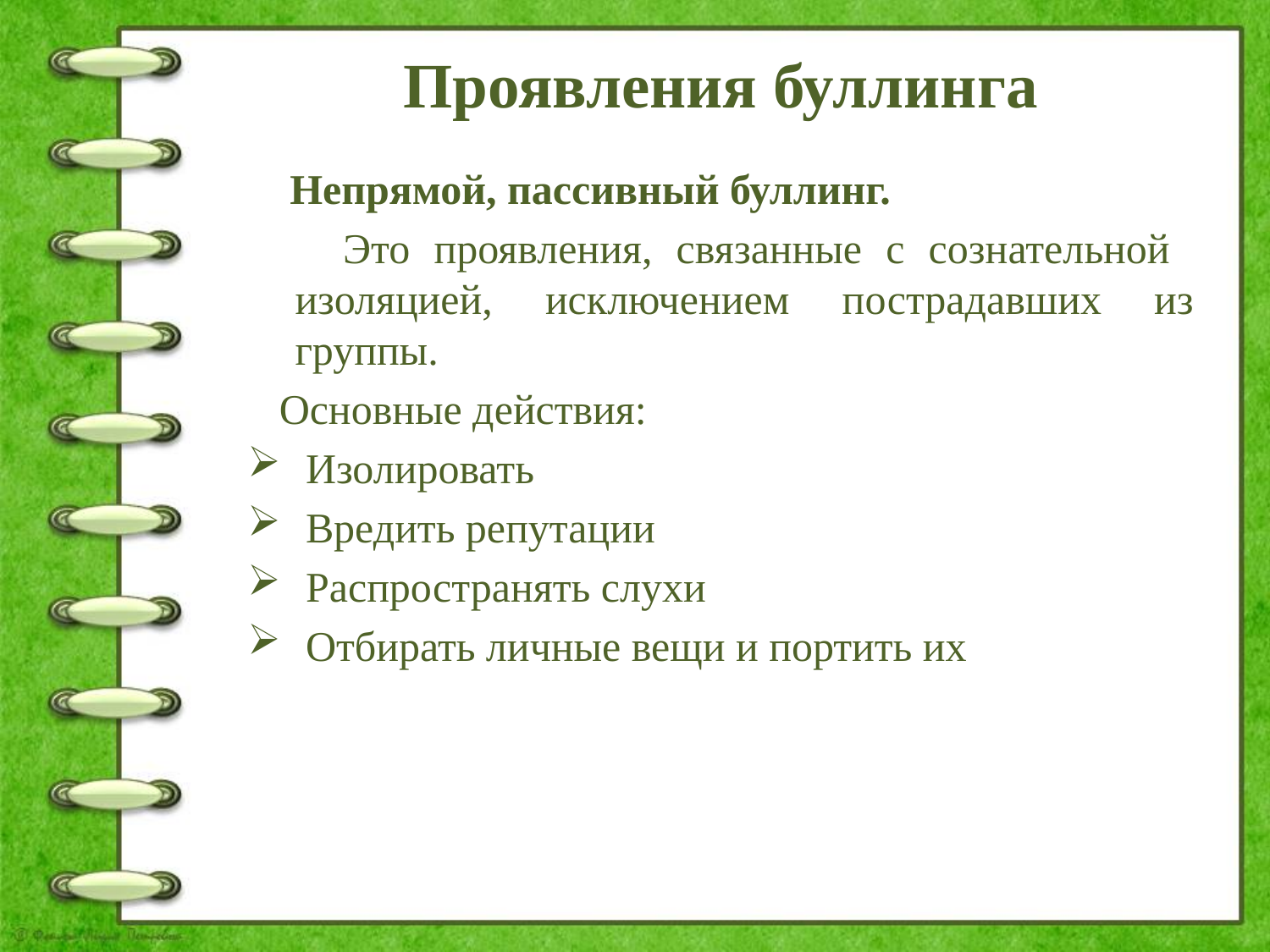

# Проявления буллинга
    Непрямой, пассивный буллинг.
    Это проявления, связанные с сознательной  изоляцией, исключением пострадавших из группы.
   Основные действия:
 Изолировать
 Вредить репутации
 Распространять слухи
 Отбирать личные вещи и портить их